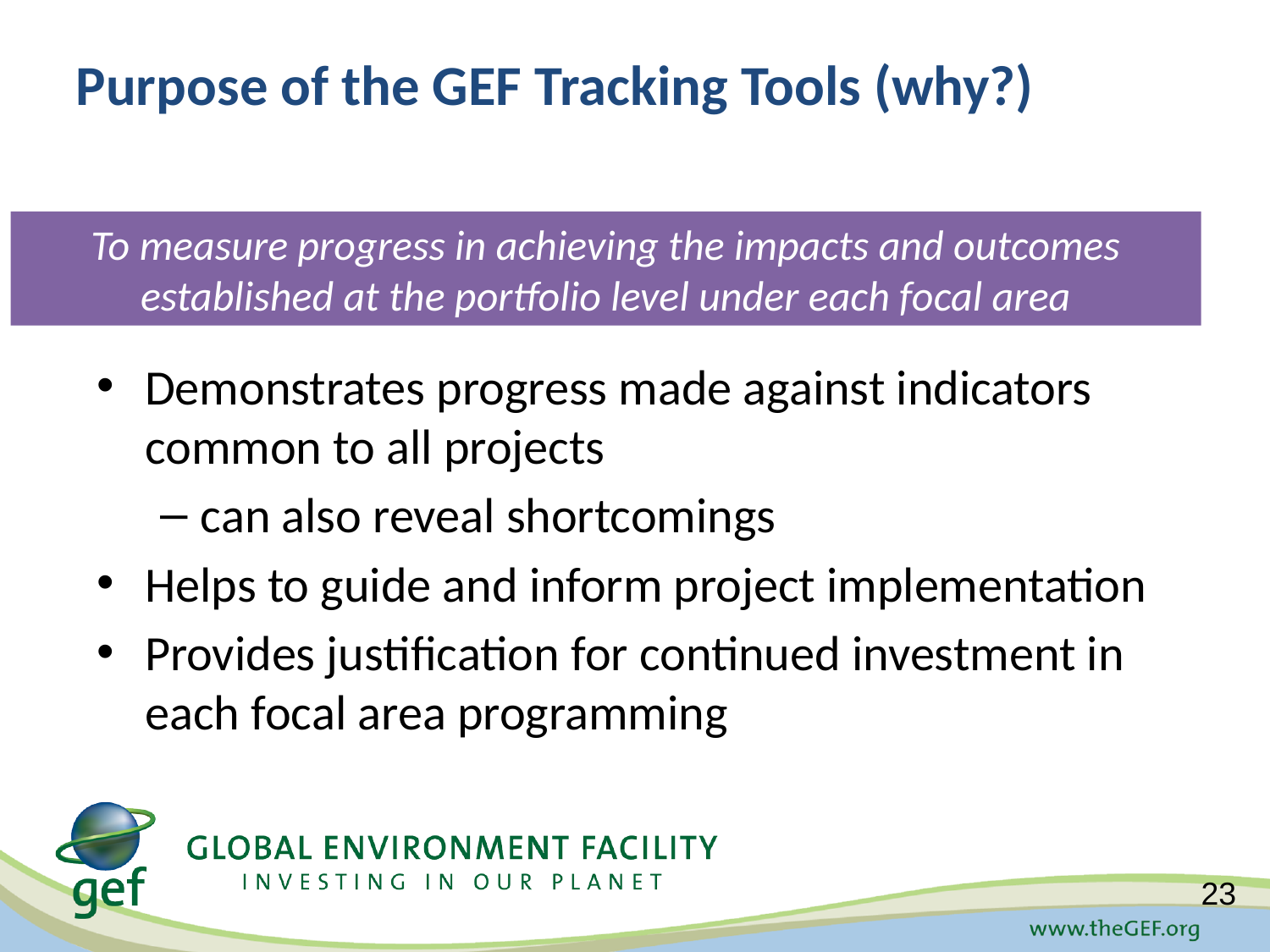

Purpose of the GEF Tracking Tools (why?)

To measure progress in achieving the impacts and outcomes established at the portfolio level under each focal area
Demonstrates progress made against indicators common to all projects
can also reveal shortcomings
Helps to guide and inform project implementation
Provides justification for continued investment in each focal area programming

23